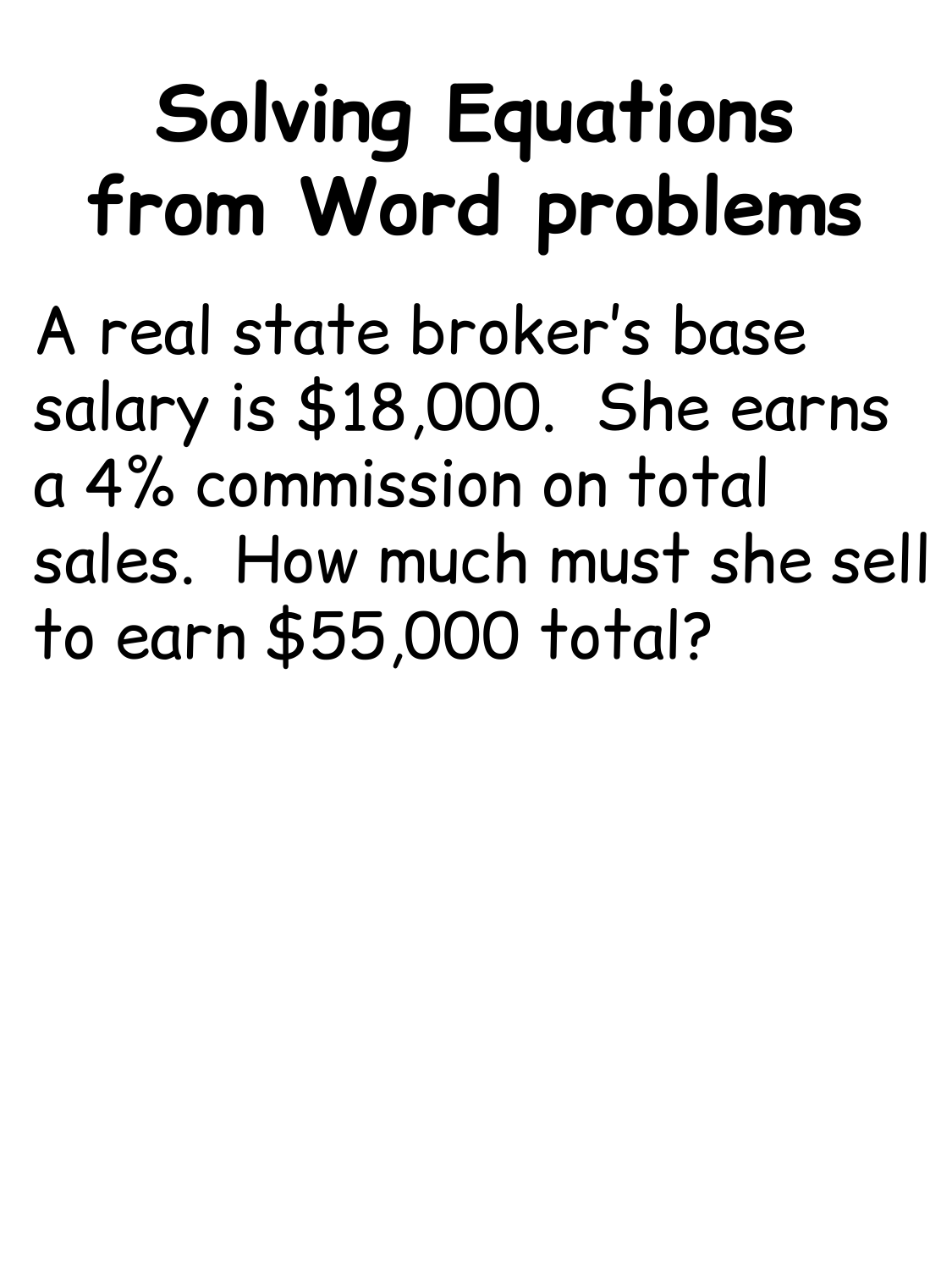

# Solving Equations from Word problems
A real state broker’s base salary is $18,000.  She earns a 4% commission on total sales.  How much must she sell to earn $55,000 total?